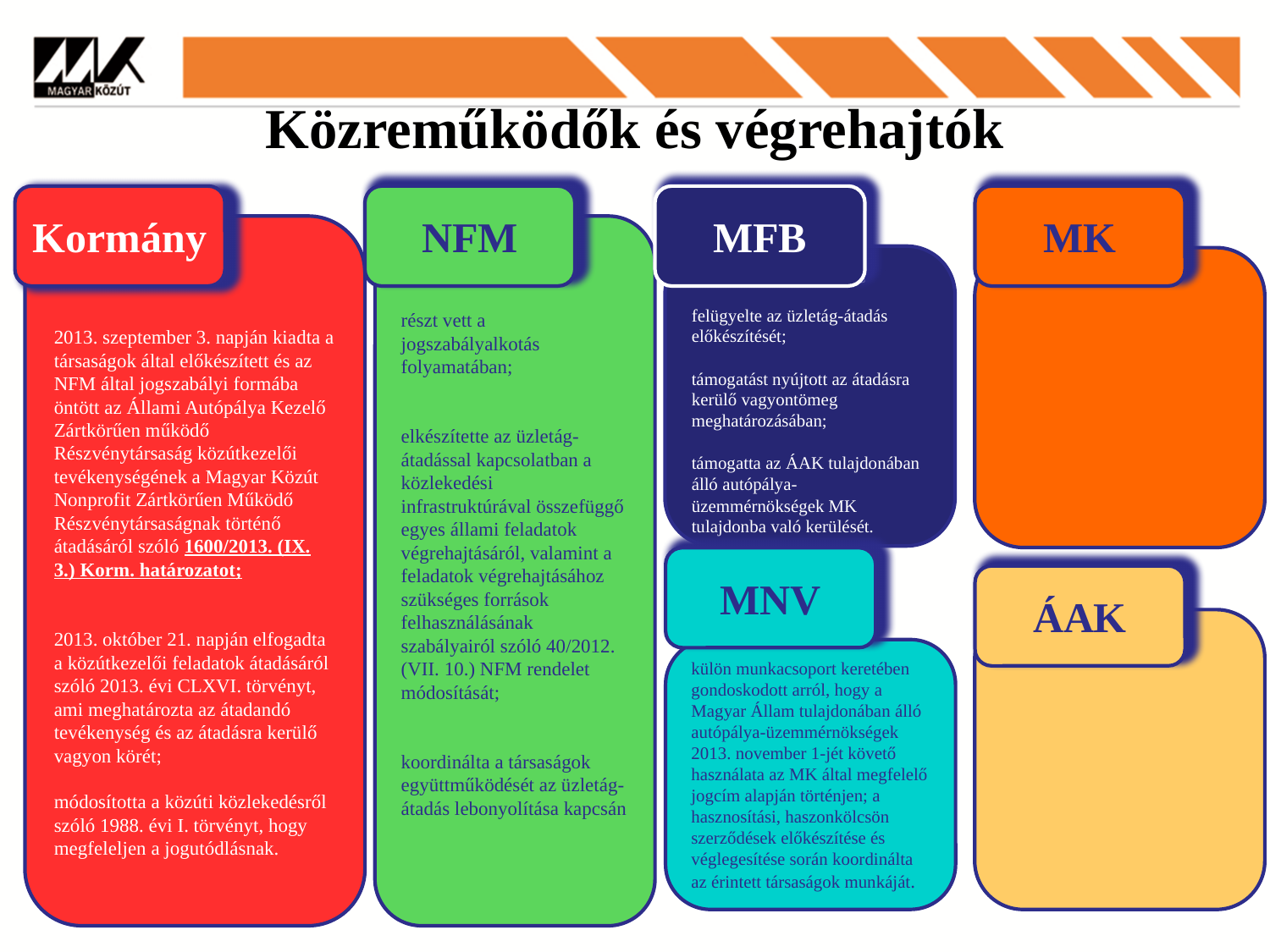

Közreműködők és végrehajtók
Kormány
NFM
MFB
MK

2013. szeptember 3. napján kiadta a társaságok által előkészített és az NFM által jogszabályi formába öntött az Állami Autópálya Kezelő Zártkörűen működő Részvénytársaság közútkezelői tevékenységének a Magyar Közút Nonprofit Zártkörűen Működő Részvénytársaságnak történő átadásáról szóló 1600/2013. (IX. 3.) Korm. határozatot;

2013. október 21. napján elfogadta a közútkezelői feladatok átadásáról szóló 2013. évi CLXVI. törvényt, ami meghatározta az átadandó tevékenység és az átadásra kerülő vagyon körét;

módosította a közúti közlekedésről szóló 1988. évi I. törvényt, hogy megfeleljen a jogutódlásnak.

részt vett a jogszabályalkotás folyamatában;

elkészítette az üzletág-átadással kapcsolatban a közlekedési infrastruktúrával összefüggő egyes állami feladatok végrehajtásáról, valamint a feladatok végrehajtásához szükséges források felhasználásának szabályairól szóló 40/2012. (VII. 10.) NFM rendelet módosítását;

koordinálta a társaságok együttműködését az üzletág-átadás lebonyolítása kapcsán

mint az ÁAK és az MK tulajdonosi jogainak gyakorlója segítette és

felügyelte az üzletág-átadás előkészítését;

támogatást nyújtott az átadásra kerülő vagyontömeg meghatározásában;

támogatta az ÁAK tulajdonában álló autópálya-üzemmérnökségek MK tulajdonba való kerülését.

MNV
ÁAK

külön munkacsoport keretében gondoskodott arról, hogy a Magyar Állam tulajdonában álló autópálya-üzemmérnökségek 2013. november 1-jét követő használata az MK által megfelelő jogcím alapján történjen; a hasznosítási, haszonkölcsön szerződések előkészítése és véglegesítése során koordinálta az érintett társaságok munkáját.